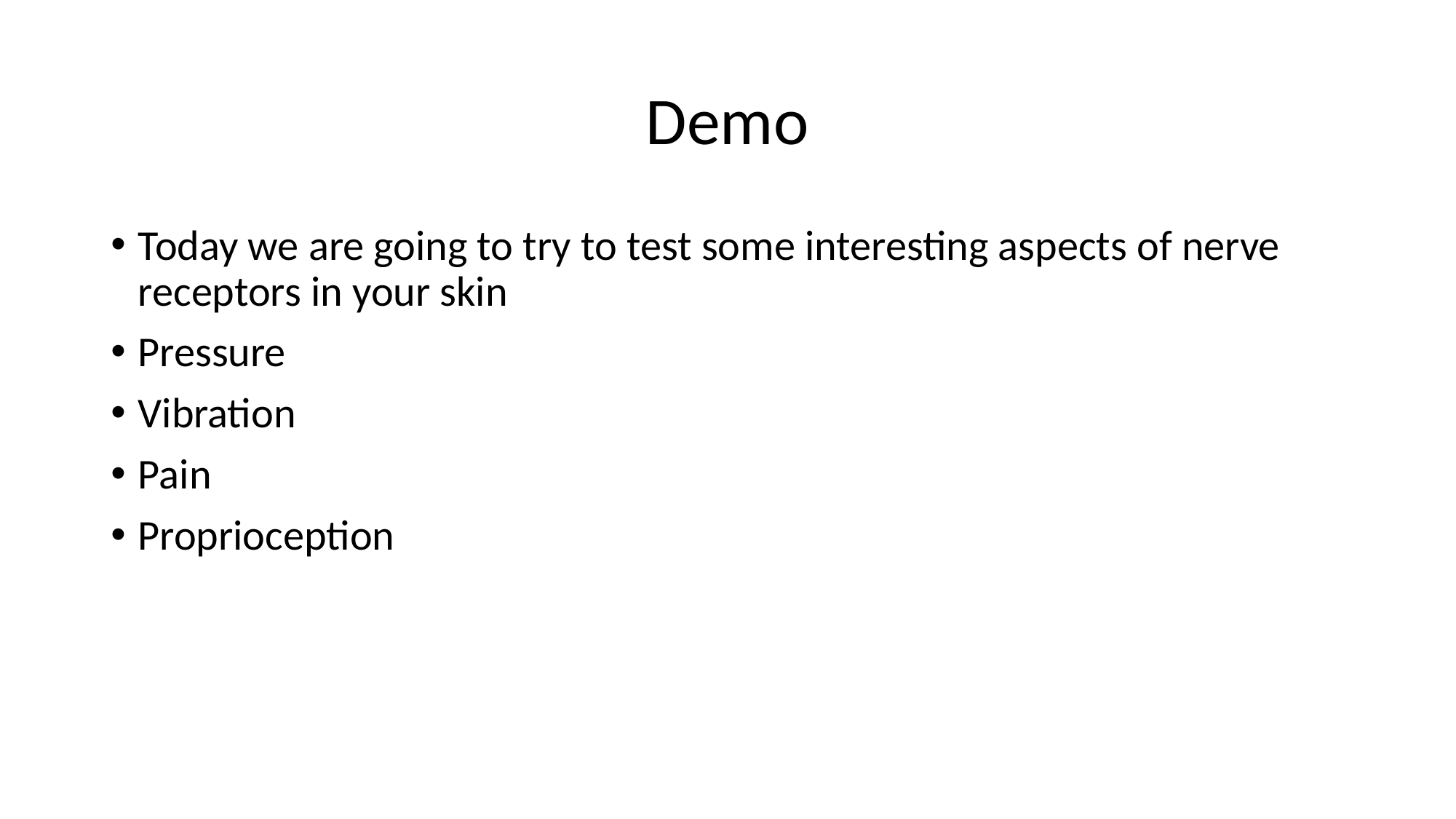

# Demo
Today we are going to try to test some interesting aspects of nerve receptors in your skin
Pressure
Vibration
Pain
Proprioception